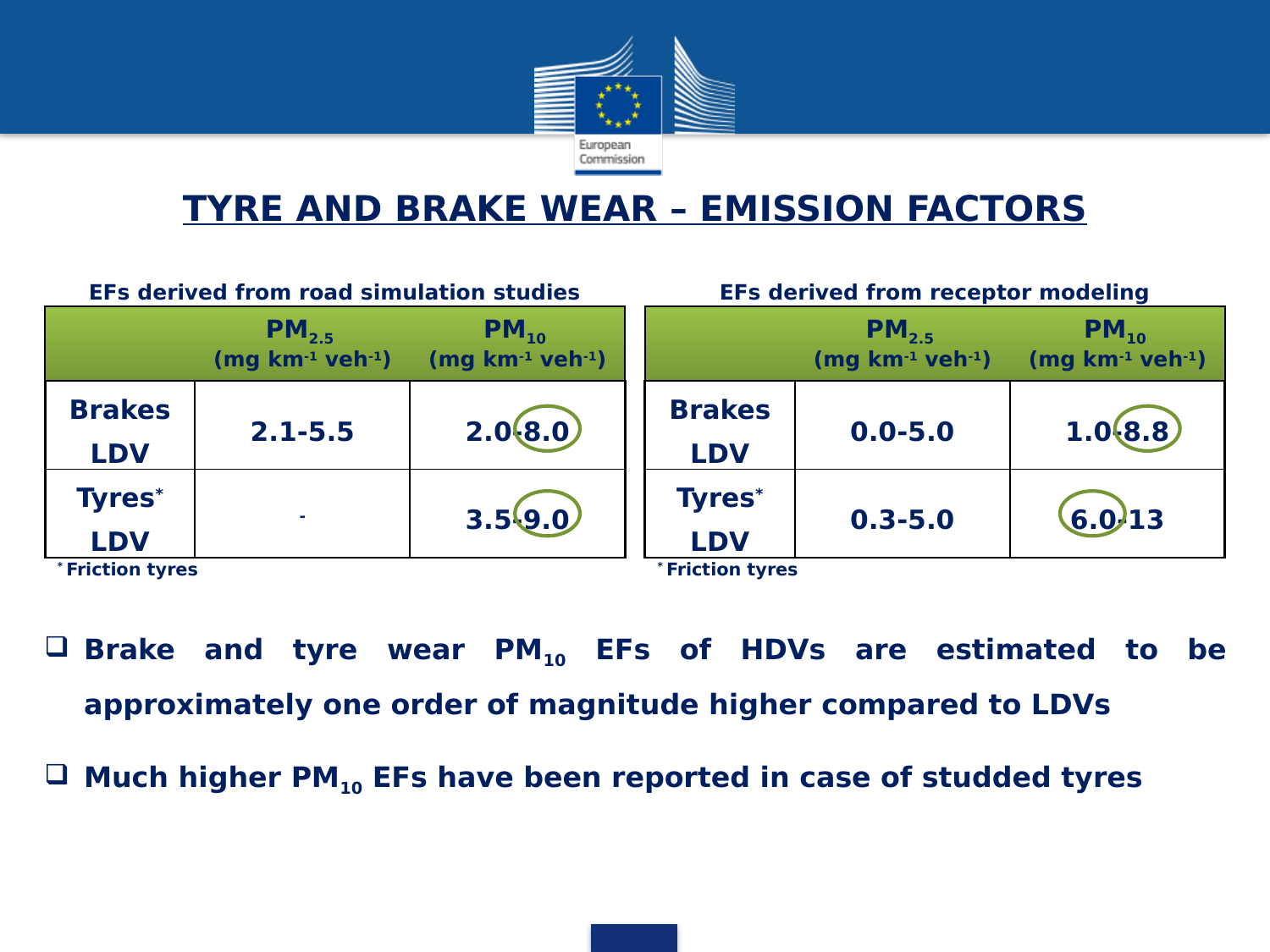

# TYRE AND BRAKE WEAR – EMISSION FACTORS
EFs derived from road simulation studies
EFs derived from receptor modeling
|  | PM2.5 (mg km-1 veh-1) | PM10 (mg km-1 veh-1) |
| --- | --- | --- |
| Brakes LDV | 2.1-5.5 | 2.0-8.0 |
| Tyres\* LDV | - | 3.5-9.0 |
|  | PM2.5 (mg km-1 veh-1) | PM10 (mg km-1 veh-1) |
| --- | --- | --- |
| Brakes LDV | 0.0-5.0 | 1.0-8.8 |
| Tyres\* LDV | 0.3-5.0 | 6.0-13 |

* Friction tyres
* Friction tyres
Brake and tyre wear PM10 EFs of HDVs are estimated to be approximately one order of magnitude higher compared to LDVs

Much higher PM10 EFs have been reported in case of studded tyres